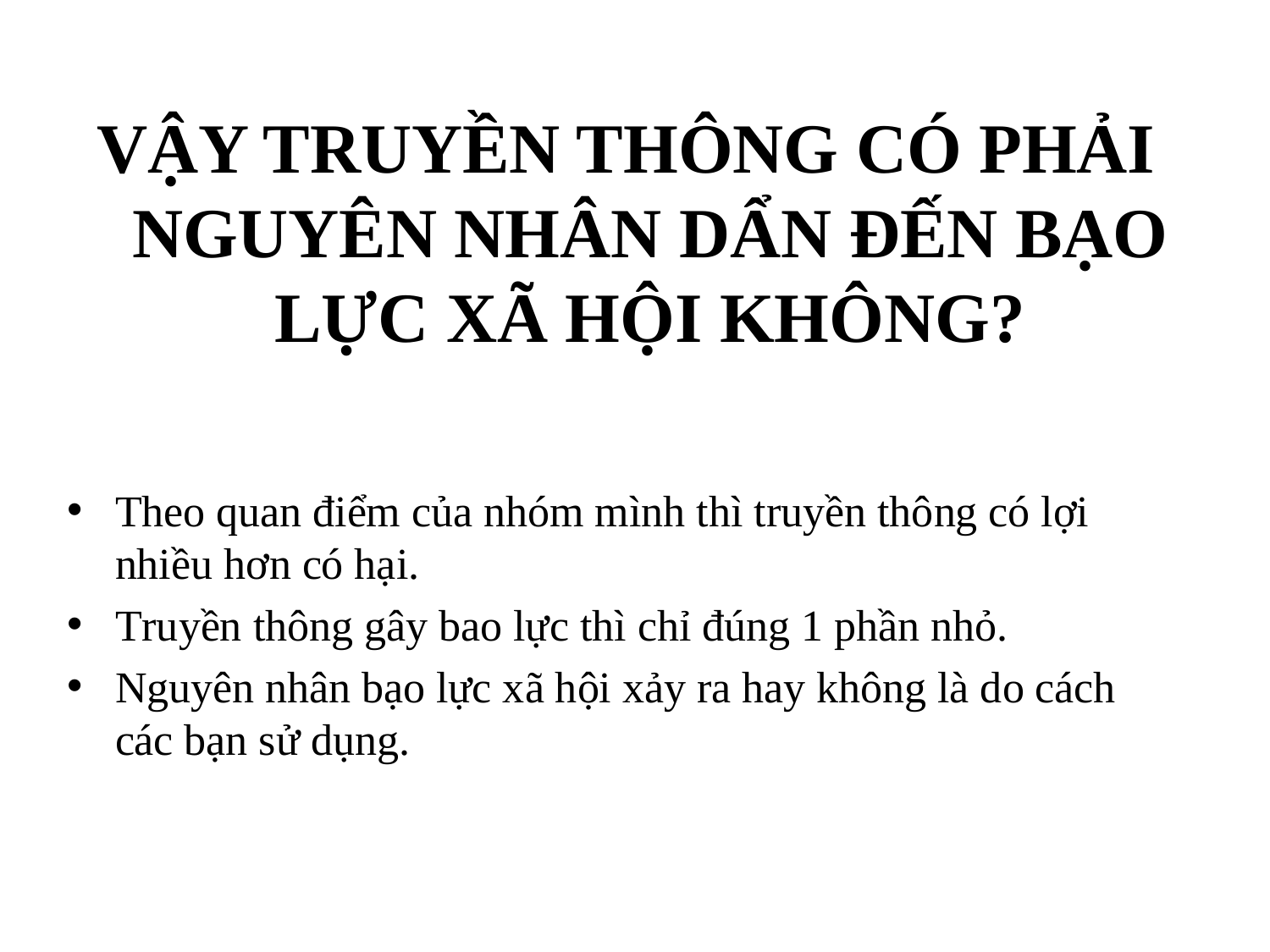

VẬY TRUYỀN THÔNG CÓ PHẢI NGUYÊN NHÂN DẨN ĐẾN BẠO LỰC XÃ HỘI KHÔNG?

Theo quan điểm của nhóm mình thì truyền thông có lợi nhiều hơn có hại.
Truyền thông gây bao lực thì chỉ đúng 1 phần nhỏ.
Nguyên nhân bạo lực xã hội xảy ra hay không là do cách các bạn sử dụng.